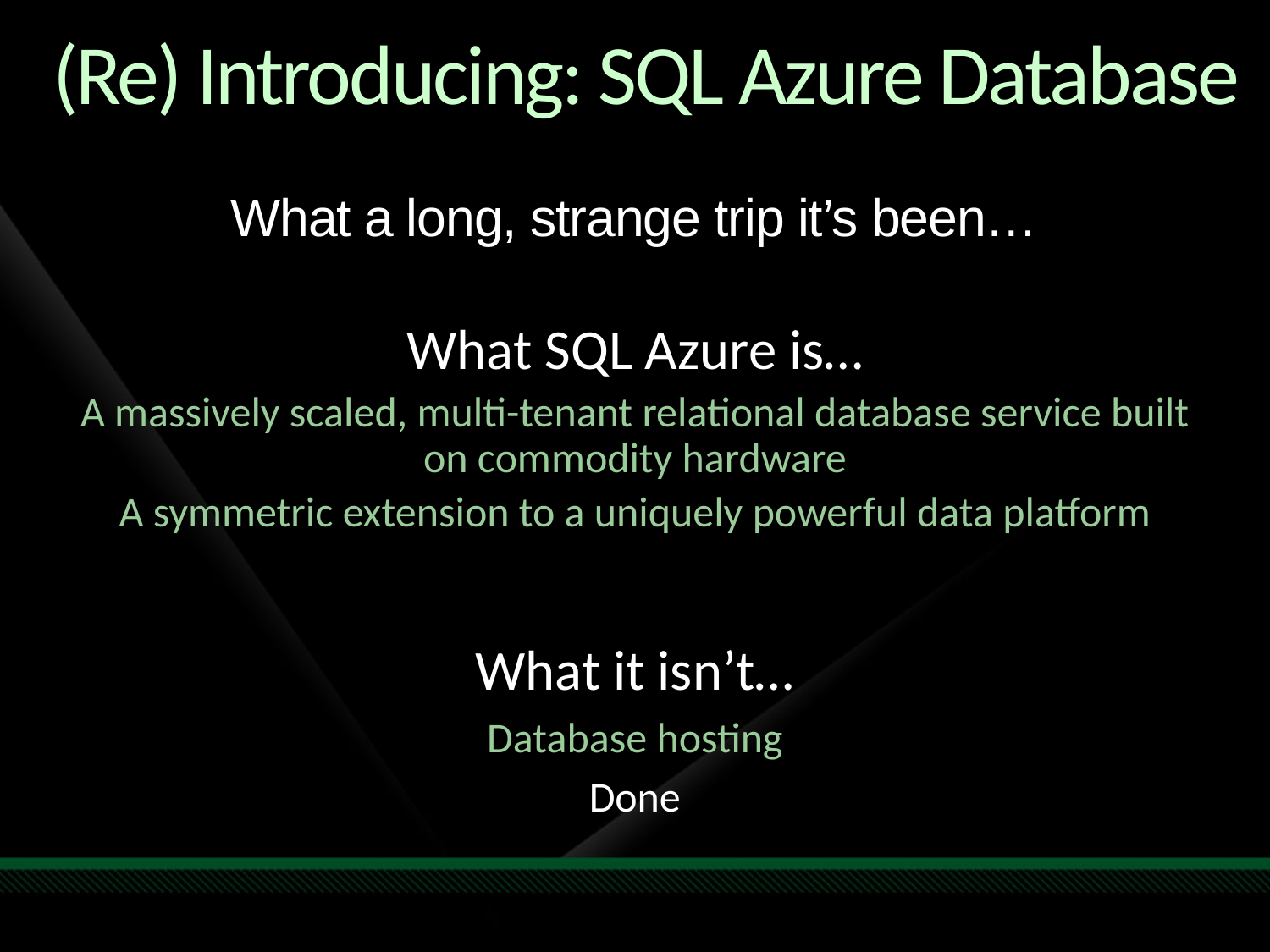

# (Re) Introducing: SQL Azure Database
What a long, strange trip it’s been…
What SQL Azure is…
A massively scaled, multi-tenant relational database service built on commodity hardware
A symmetric extension to a uniquely powerful data platform
What it isn’t…
Database hosting
Done